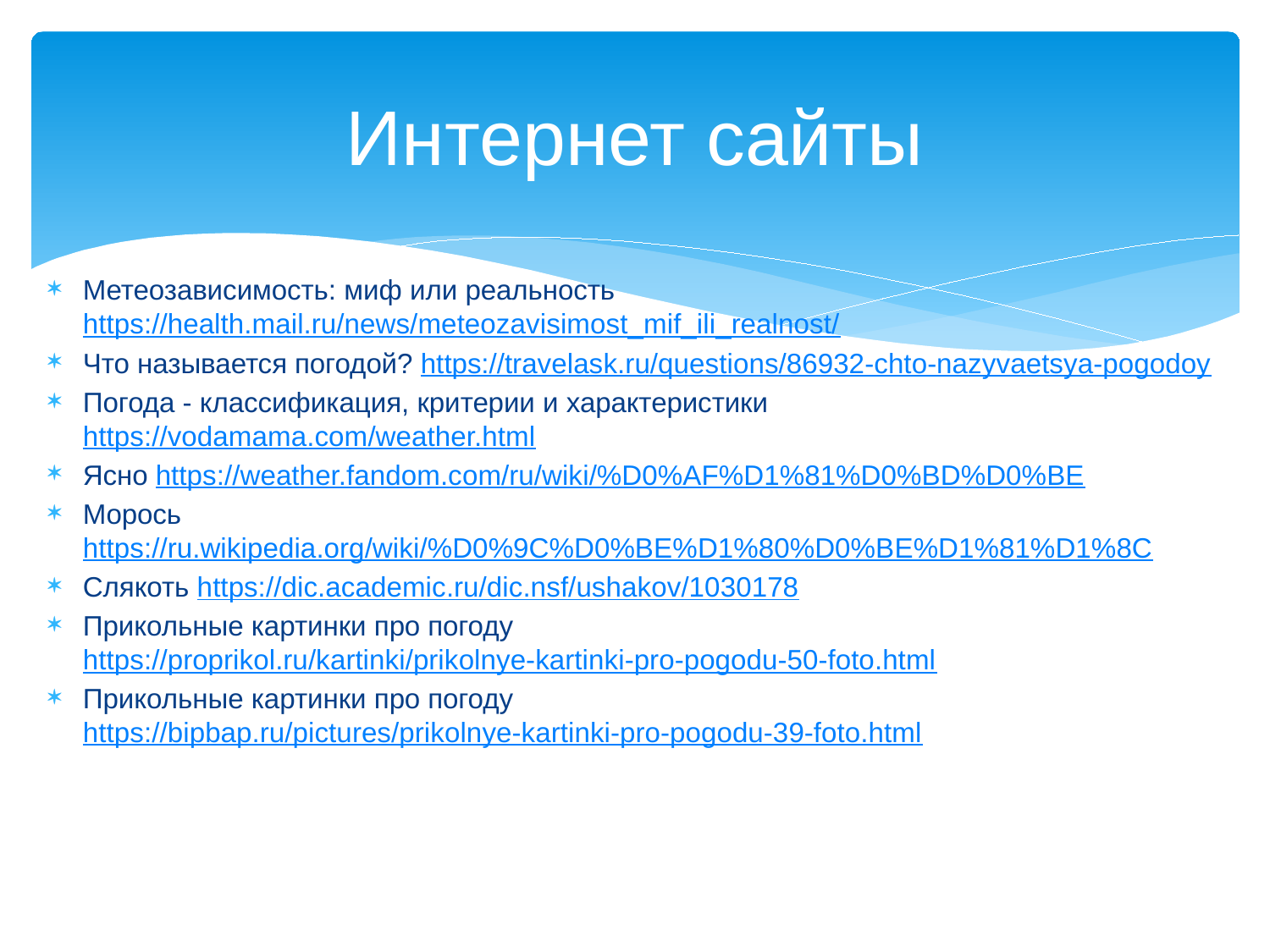

# Интернет сайты
Метеозависимость: миф или реальность https://health.mail.ru/news/meteozavisimost_mif_ili_realnost/
Что называется погодой? https://travelask.ru/questions/86932-chto-nazyvaetsya-pogodoy
Погода - классификация, критерии и характеристики https://vodamama.com/weather.html
Ясно https://weather.fandom.com/ru/wiki/%D0%AF%D1%81%D0%BD%D0%BE
Морось https://ru.wikipedia.org/wiki/%D0%9C%D0%BE%D1%80%D0%BE%D1%81%D1%8C
Слякоть https://dic.academic.ru/dic.nsf/ushakov/1030178
Прикольные картинки про погоду https://proprikol.ru/kartinki/prikolnye-kartinki-pro-pogodu-50-foto.html
Прикольные картинки про погоду https://bipbap.ru/pictures/prikolnye-kartinki-pro-pogodu-39-foto.html